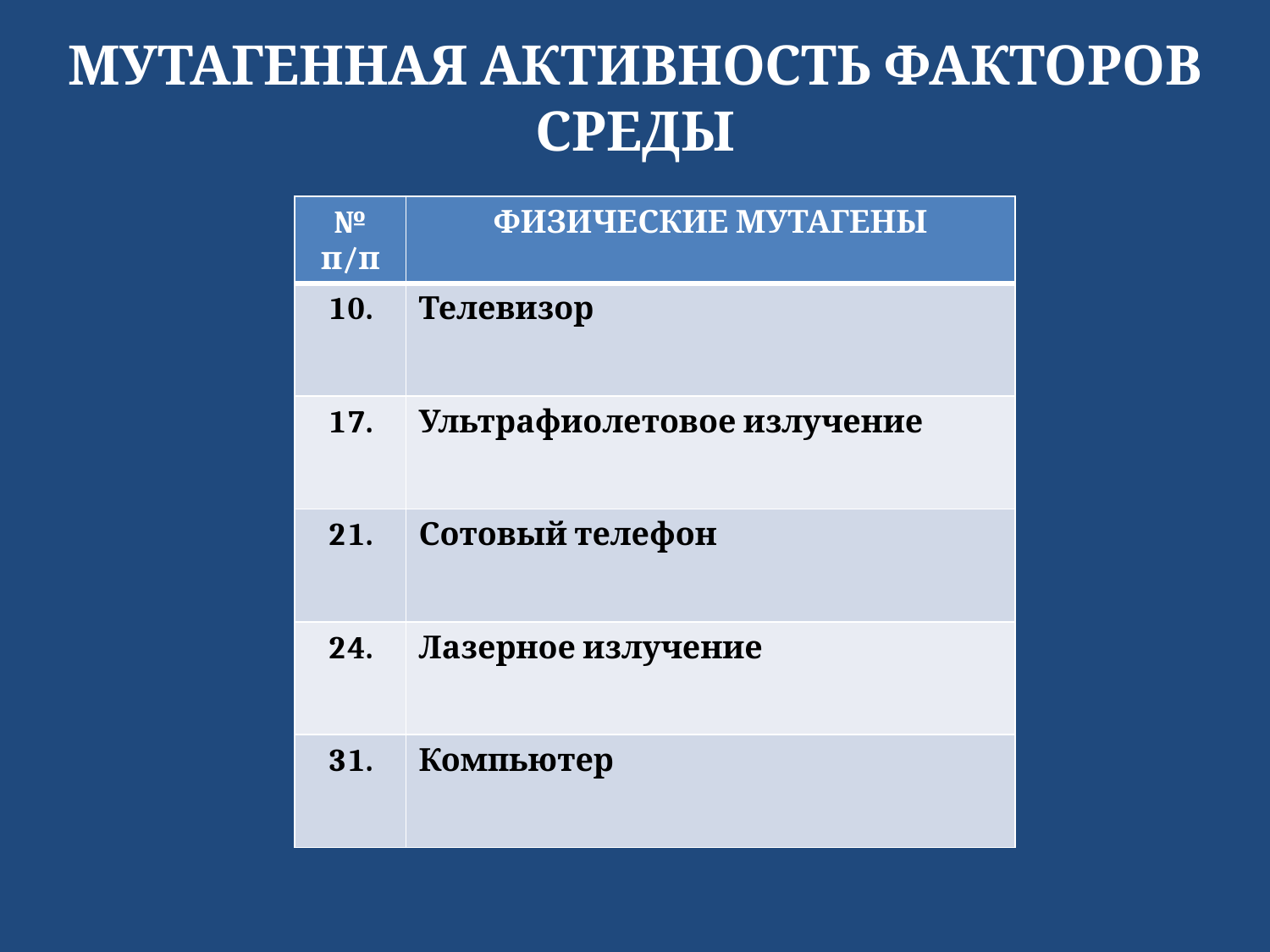

# МУТАГЕННАЯ АКТИВНОСТЬ ФАКТОРОВ СРЕДЫ

| № п/п | ФИЗИЧЕСКИЕ МУТАГЕНЫ |
| --- | --- |
| 10. | Телевизор |
| 17. | Ультрафиолетовое излучение |
| 21. | Сотовый телефон |
| 24. | Лазерное излучение |
| 31. | Компьютер |